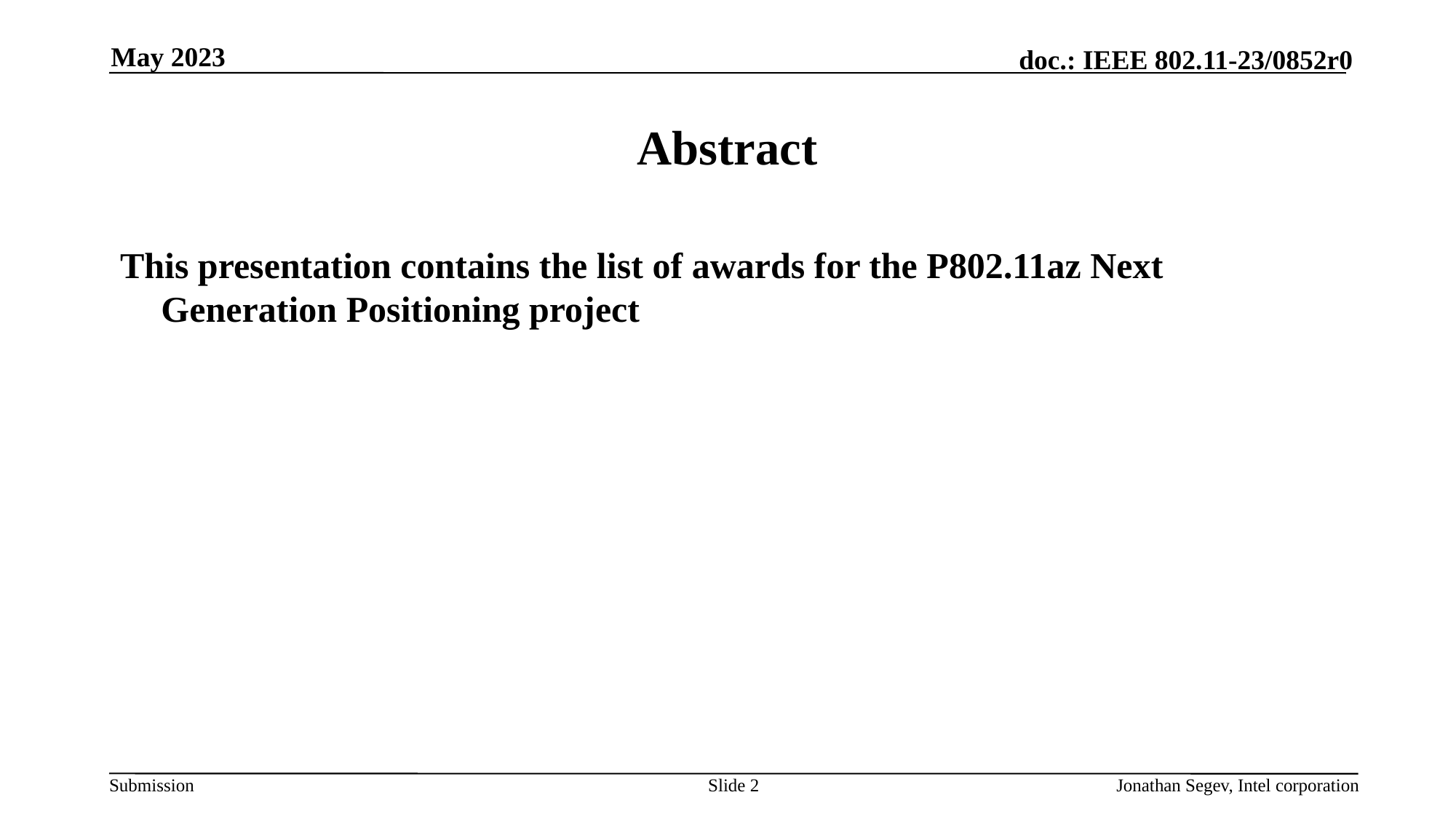

May 2023
# Abstract
This presentation contains the list of awards for the P802.11az Next Generation Positioning project
Slide 2
Jonathan Segev, Intel corporation